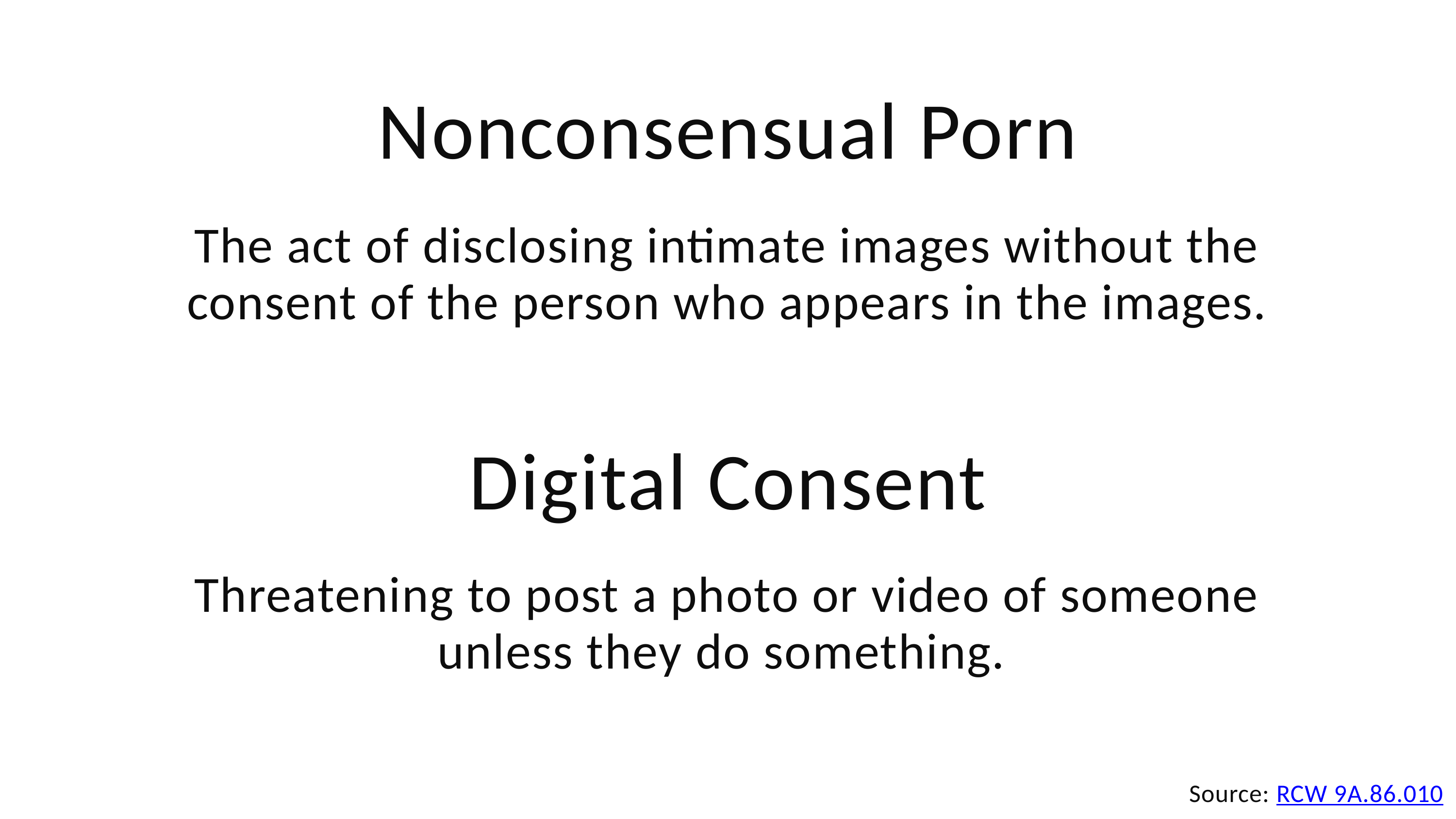

Nonconsensual Porn
The act of disclosing intimate images without the consent of the person who appears in the images.
Digital Consent
Threatening to post a photo or video of someone unless they do something.
Source: RCW 9A.86.010